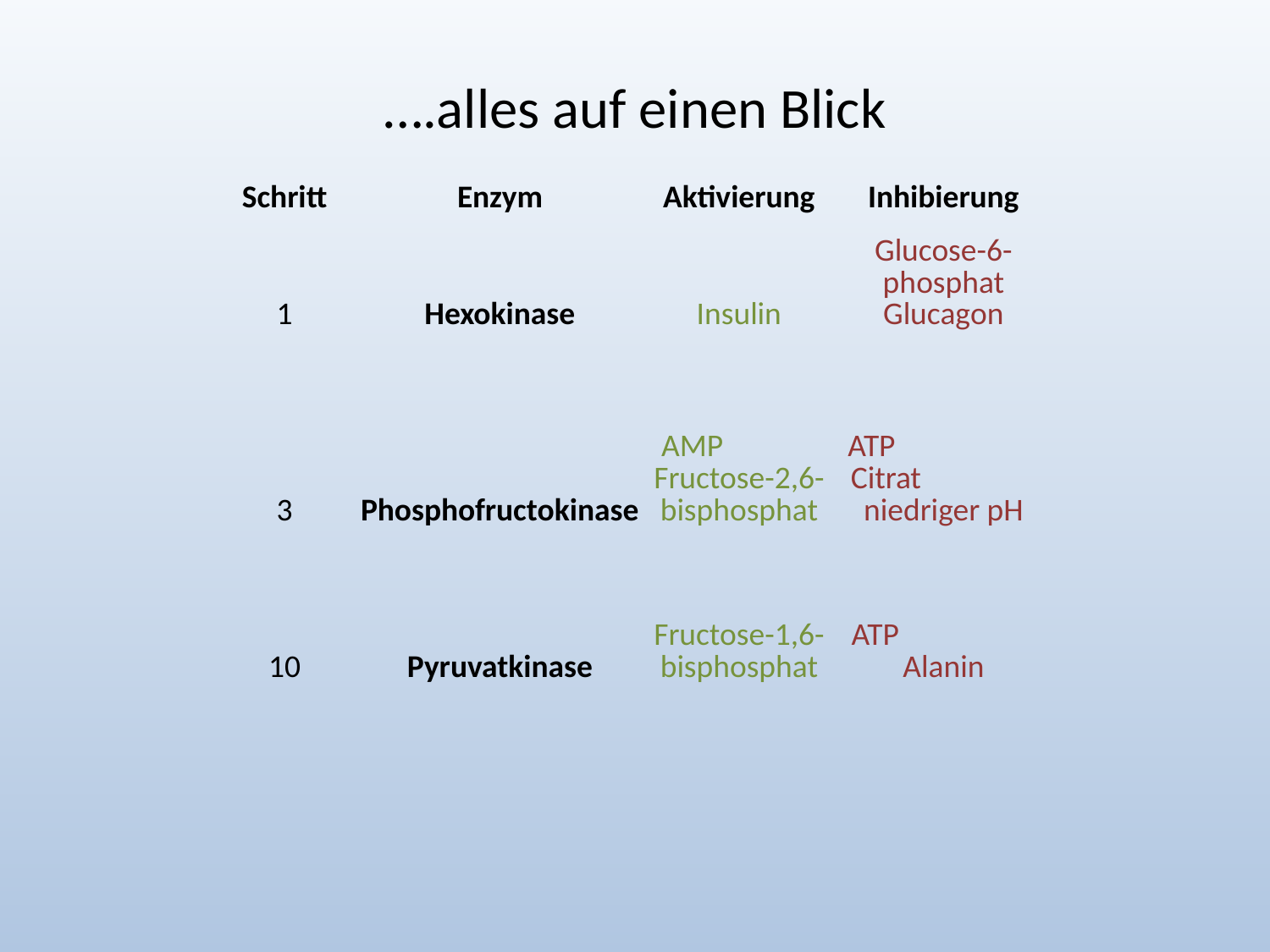

# ….alles auf einen Blick
| Schritt | Enzym | Aktivierung | Inhibierung |
| --- | --- | --- | --- |
| 1 | Hexokinase | Insulin | Glucose-6-phosphat Glucagon |
|  |  |  |  |
| 3 | Phosphofructokinase | AMP Fructose-2,6-bisphosphat | ATP Citrat niedriger pH |
|  |  |  |  |
| 10 | Pyruvatkinase | Fructose-1,6-bisphosphat | ATP Alanin |